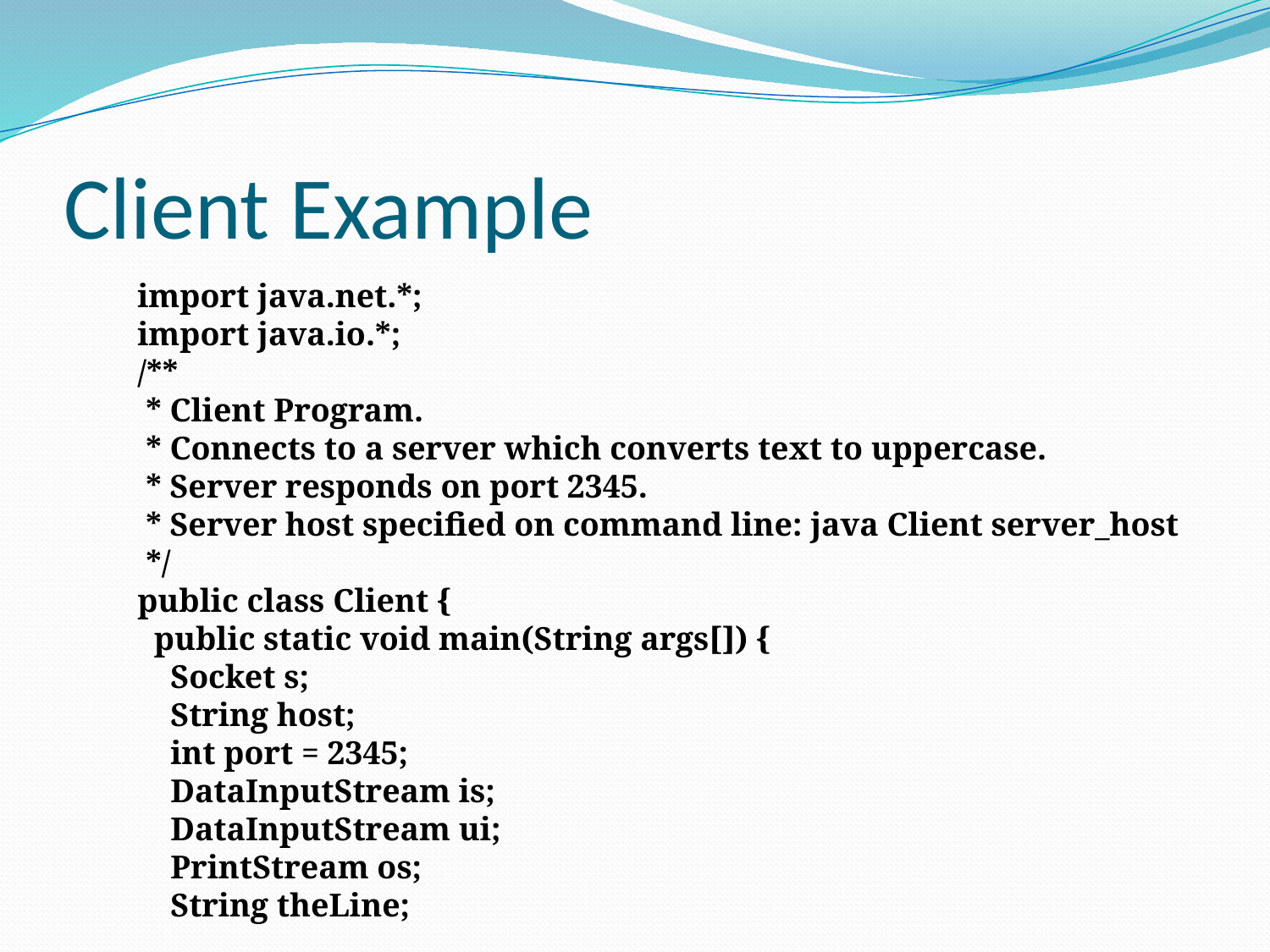

# Client Example
import java.net.*;
import java.io.*;
/**
 * Client Program.
 * Connects to a server which converts text to uppercase.
 * Server responds on port 2345.
 * Server host specified on command line: java Client server_host
 */
public class Client {
  public static void main(String args[]) {
    Socket s;
    String host;
    int port = 2345;
    DataInputStream is;
    DataInputStream ui;
    PrintStream os;
    String theLine;